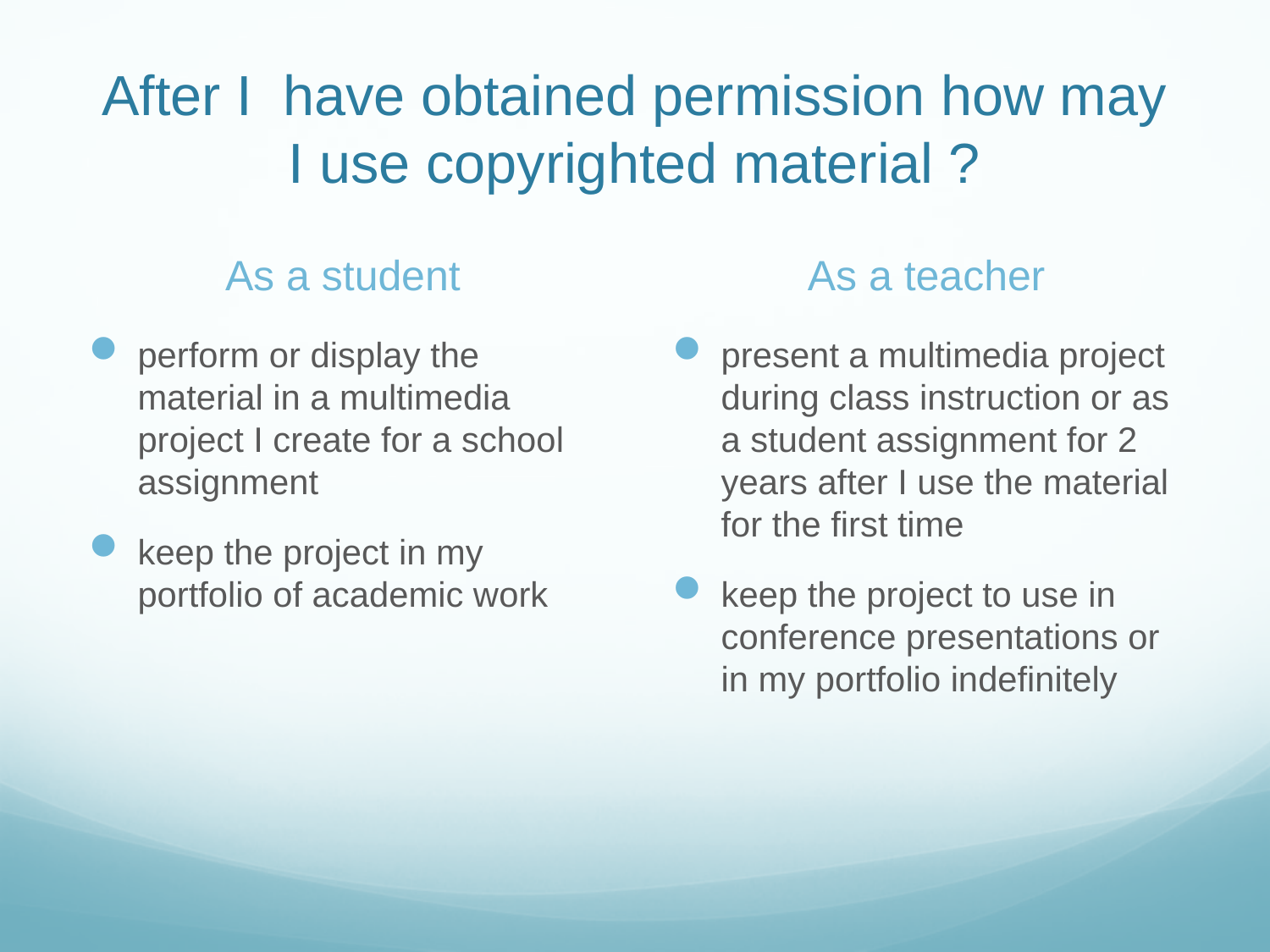

# After I  have obtained permission how may I use copyrighted material ?
As a student
As a teacher
perform or display the material in a multimedia project I create for a school assignment
keep the project in my portfolio of academic work
present a multimedia project during class instruction or as a student assignment for 2 years after I use the material for the first time
keep the project to use in conference presentations or in my portfolio indefinitely